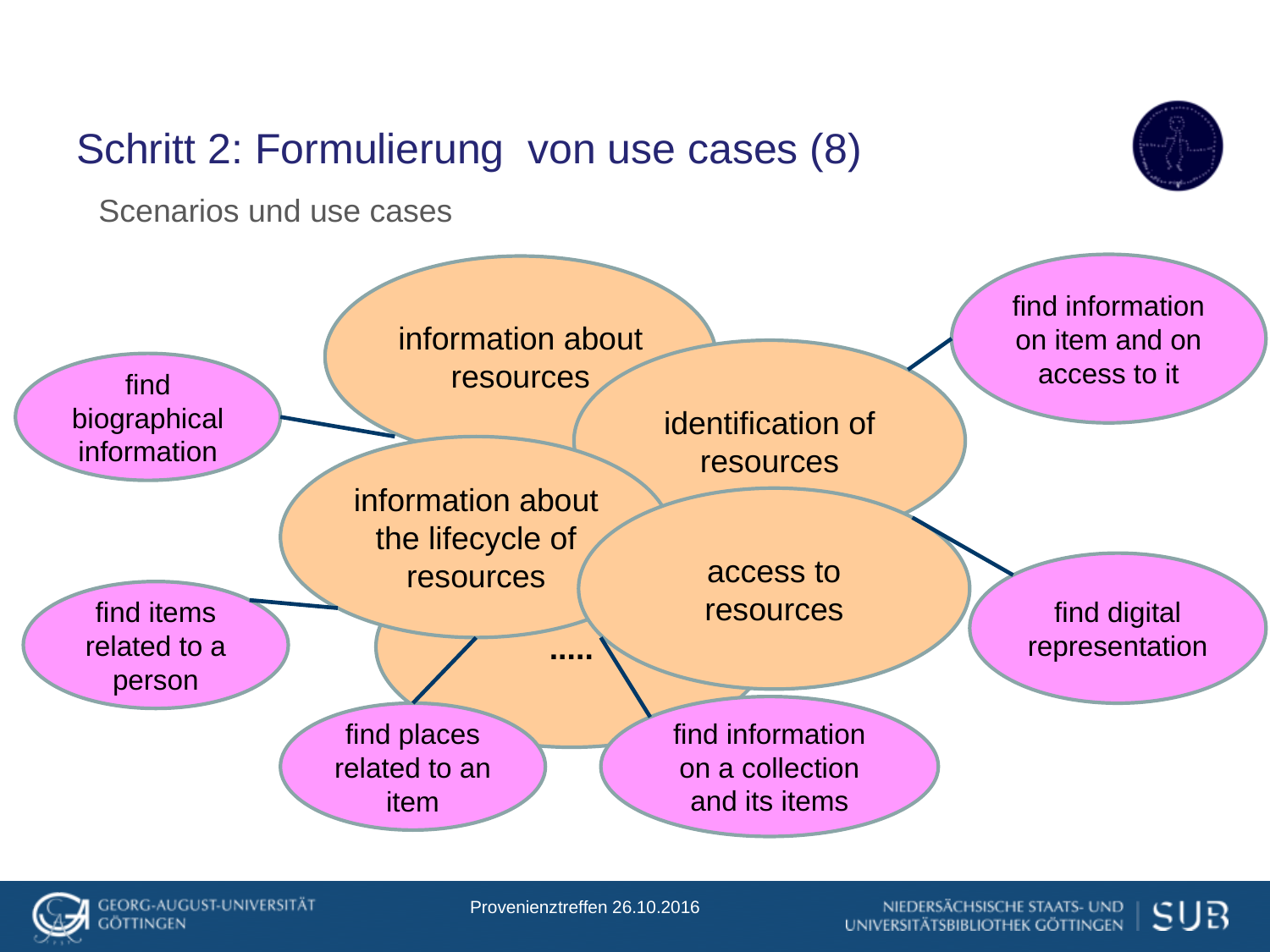

# Schritt 2: Formulierung  von use cases (8)
 Scenarios und use cases
find information on item and on access to it
information about resources
identification of resources
find biographical information
information about the lifecycle of resources
access to resources
.....
find digital representation
find items related to a person
find information on a collection and its items
find places related to an item
Provenienztreffen 26.10.2016